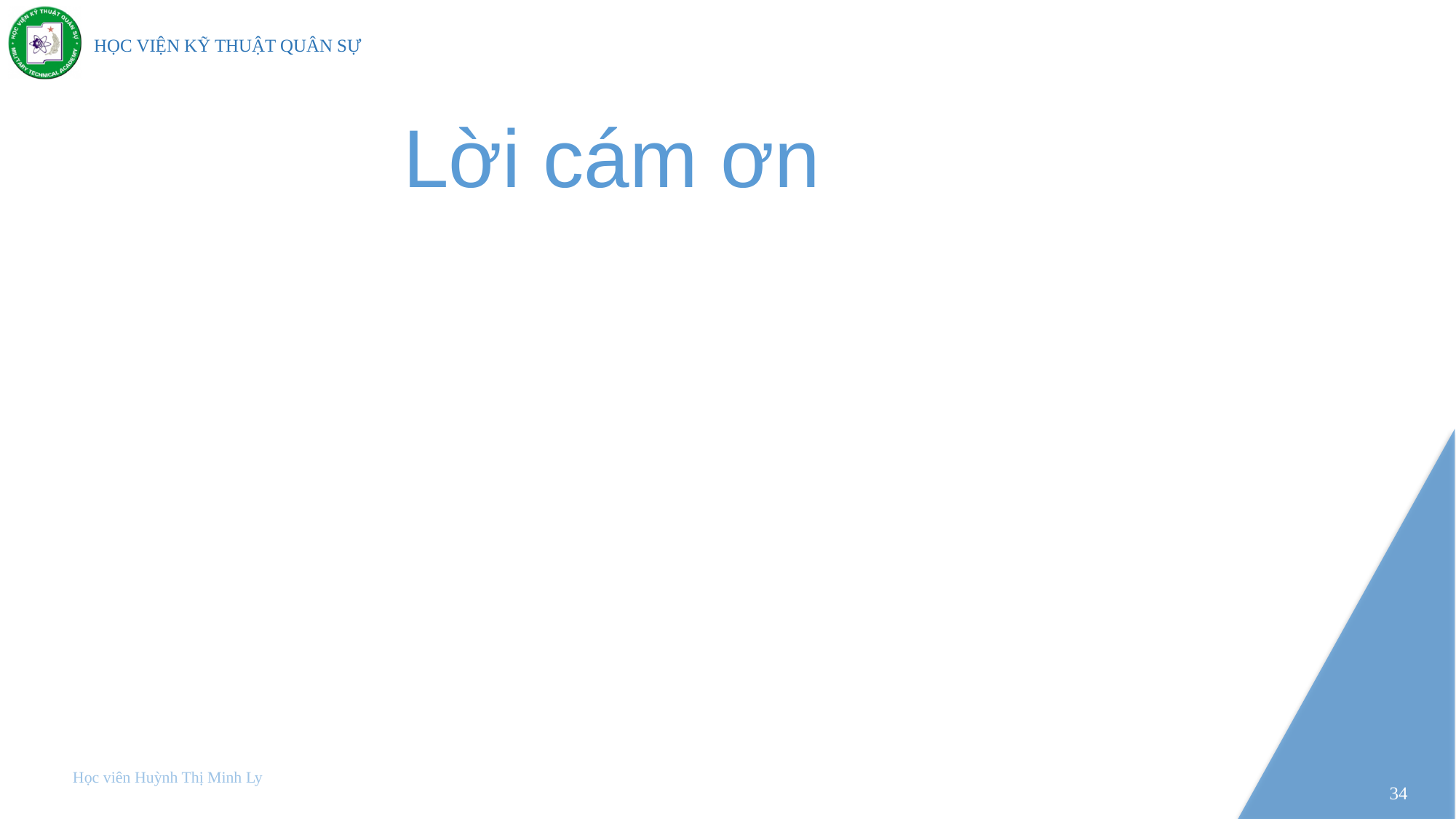

# Lời cám ơn

Học viên Huỳnh Thị Minh Ly
34